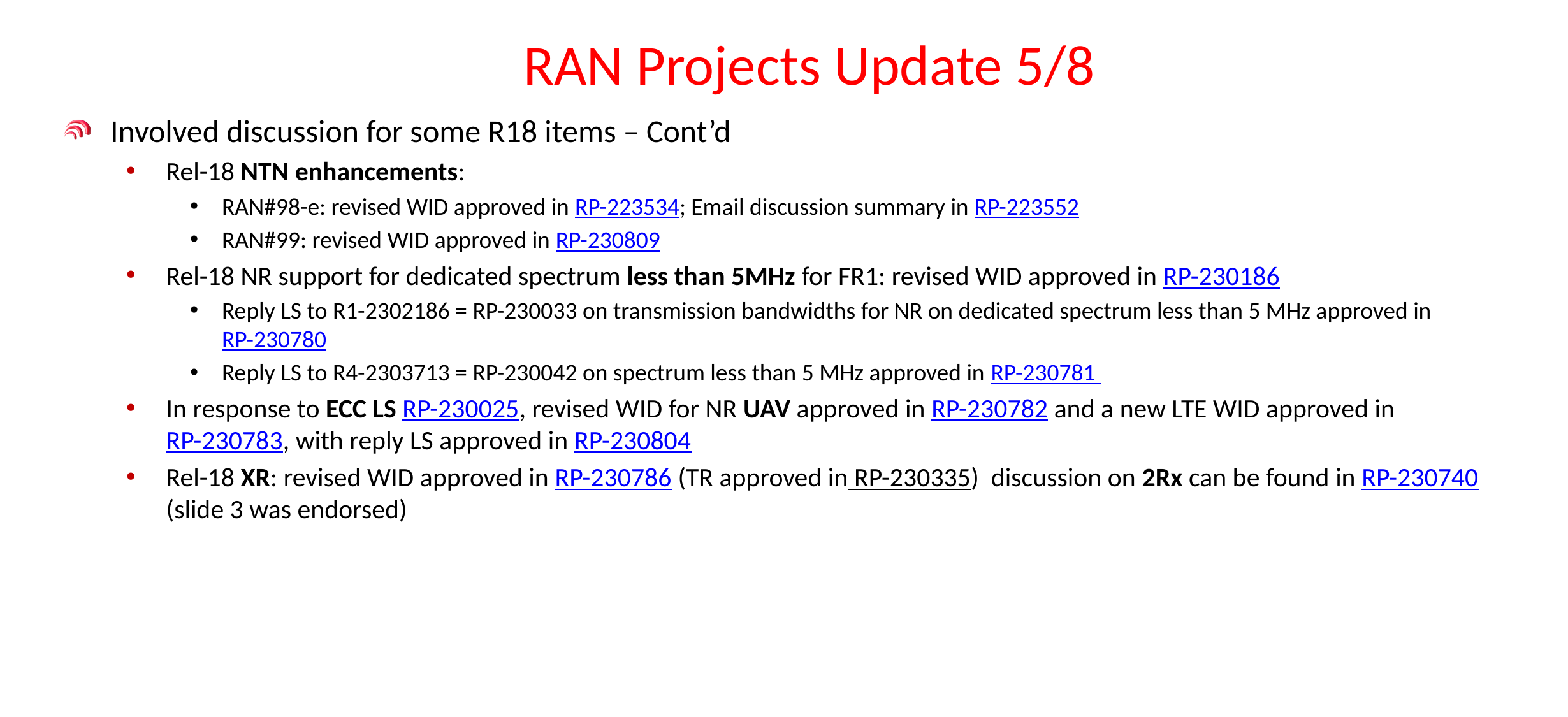

# RAN Projects Update 5/8
Involved discussion for some R18 items – Cont’d
Rel-18 NTN enhancements:
RAN#98-e: revised WID approved in RP-223534; Email discussion summary in RP-223552
RAN#99: revised WID approved in RP-230809
Rel-18 NR support for dedicated spectrum less than 5MHz for FR1: revised WID approved in RP-230186
Reply LS to R1-2302186 = RP-230033 on transmission bandwidths for NR on dedicated spectrum less than 5 MHz approved in RP-230780
Reply LS to R4-2303713 = RP-230042 on spectrum less than 5 MHz approved in RP-230781
In response to ECC LS RP-230025, revised WID for NR UAV approved in RP-230782 and a new LTE WID approved in RP-230783, with reply LS approved in RP-230804
Rel-18 XR: revised WID approved in RP-230786 (TR approved in RP-230335)  discussion on 2Rx can be found in RP-230740 (slide 3 was endorsed)